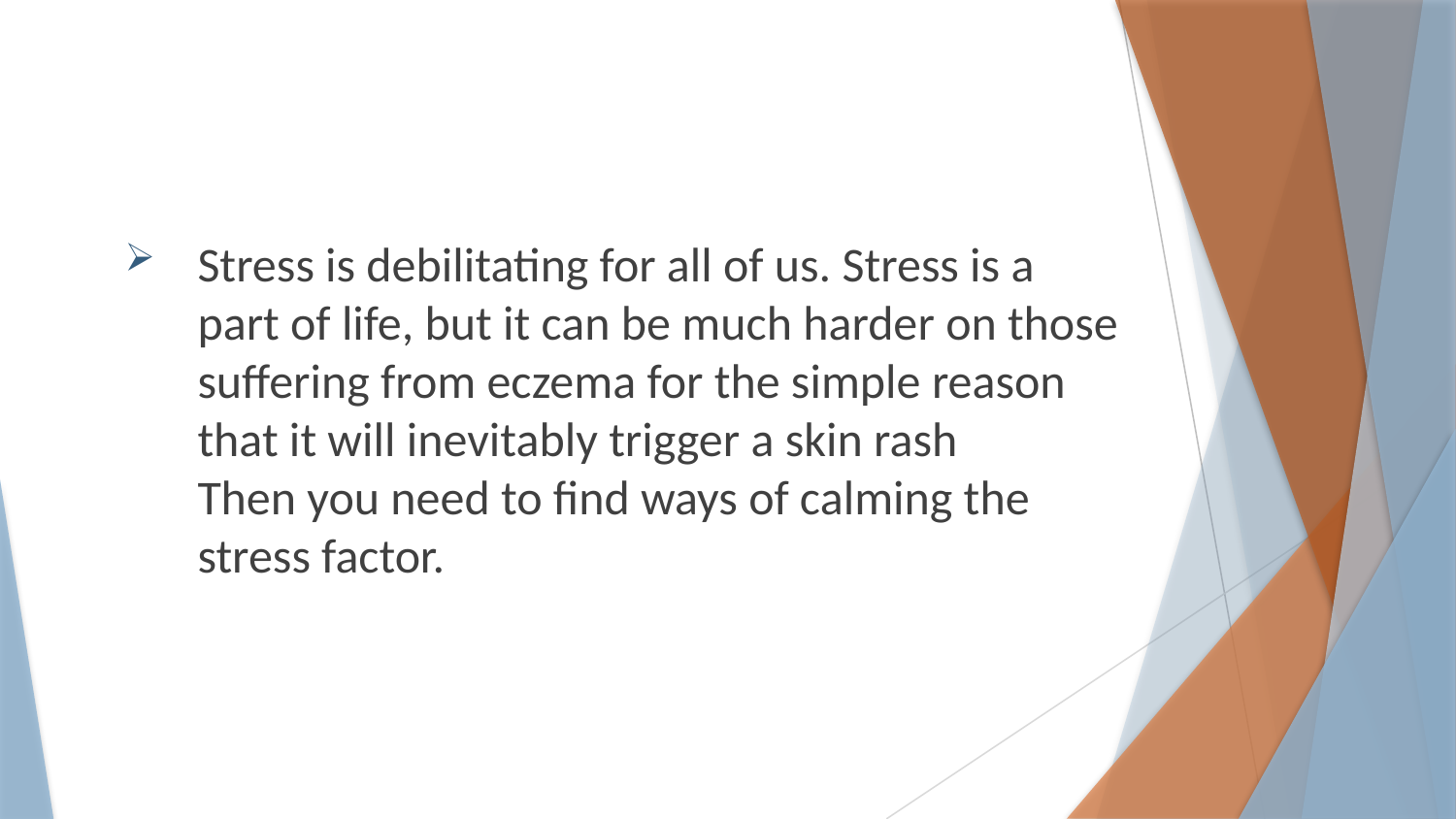

Stress is debilitating for all of us. Stress is a part of life, but it can be much harder on those suffering from eczema for the simple reason that it will inevitably trigger a skin rash
Then you need to find ways of calming the stress factor.